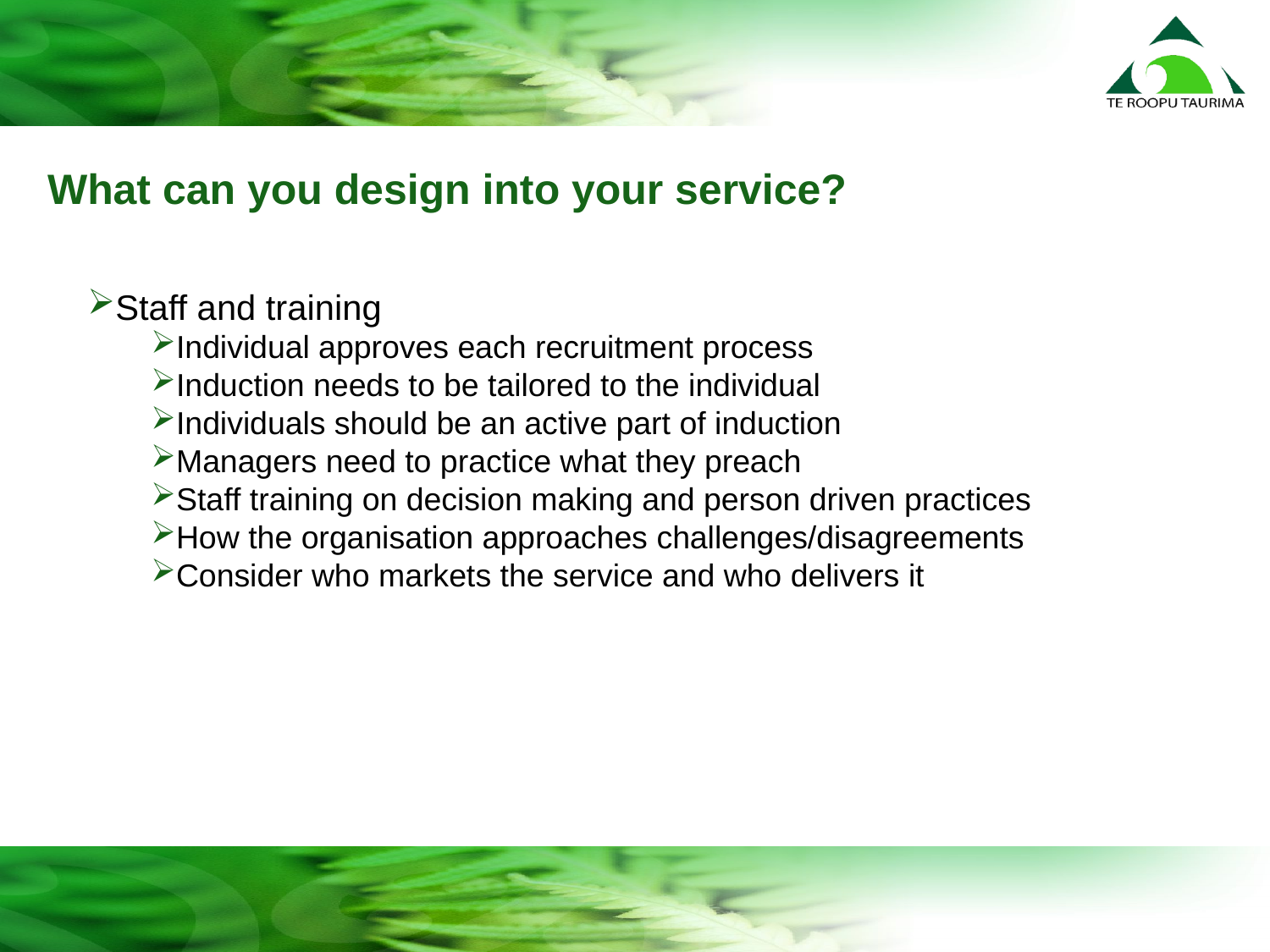

# What can you design into your service?

Staff and training
Individual approves each recruitment process
Induction needs to be tailored to the individual
Individuals should be an active part of induction
Managers need to practice what they preach
Staff training on decision making and person driven practices
How the organisation approaches challenges/disagreements
Consider who markets the service and who delivers it